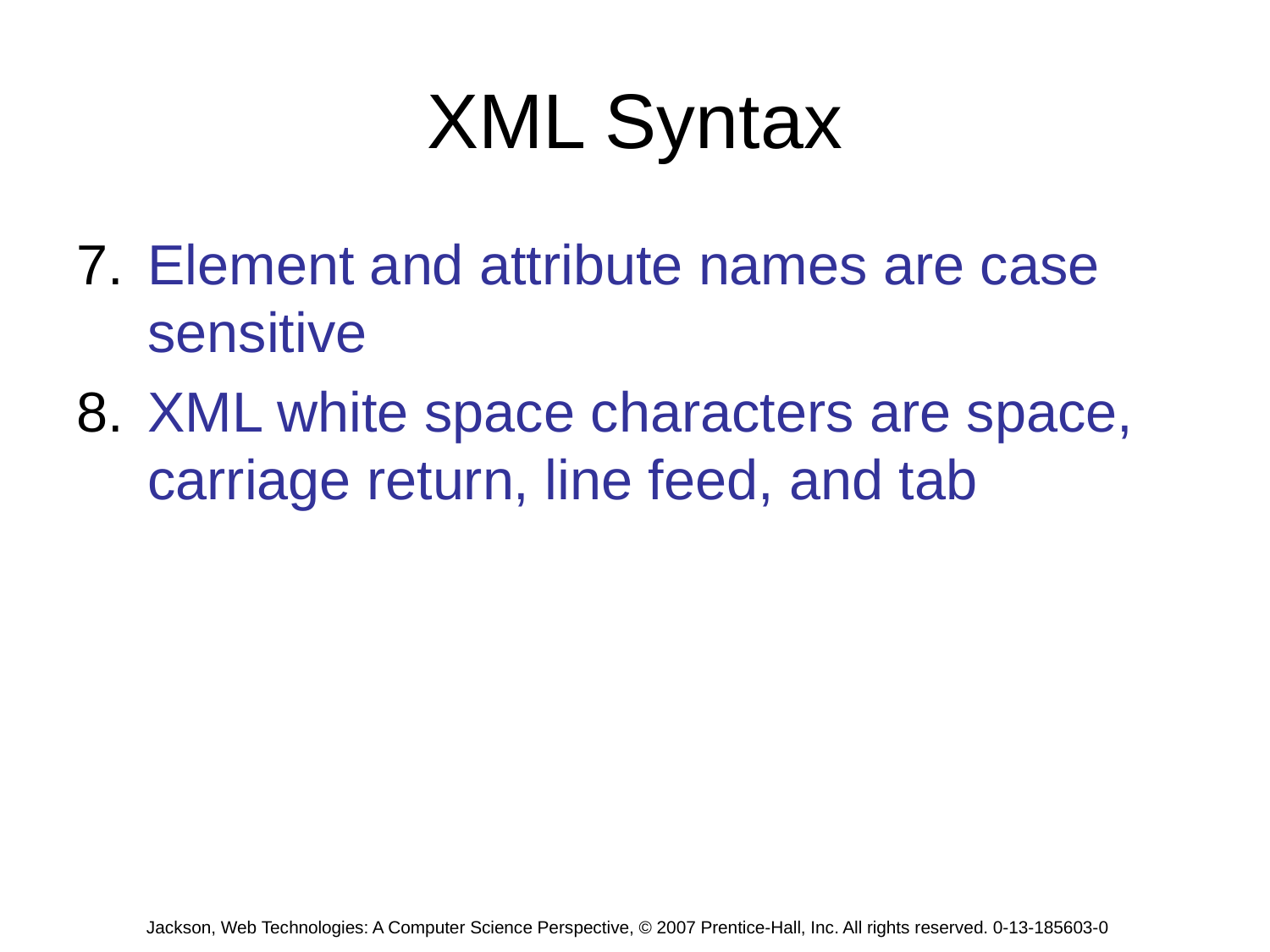

# XML Syntax
Element and attribute names are case sensitive
XML white space characters are space, carriage return, line feed, and tab
Jackson, Web Technologies: A Computer Science Perspective, © 2007 Prentice-Hall, Inc. All rights reserved. 0-13-185603-0